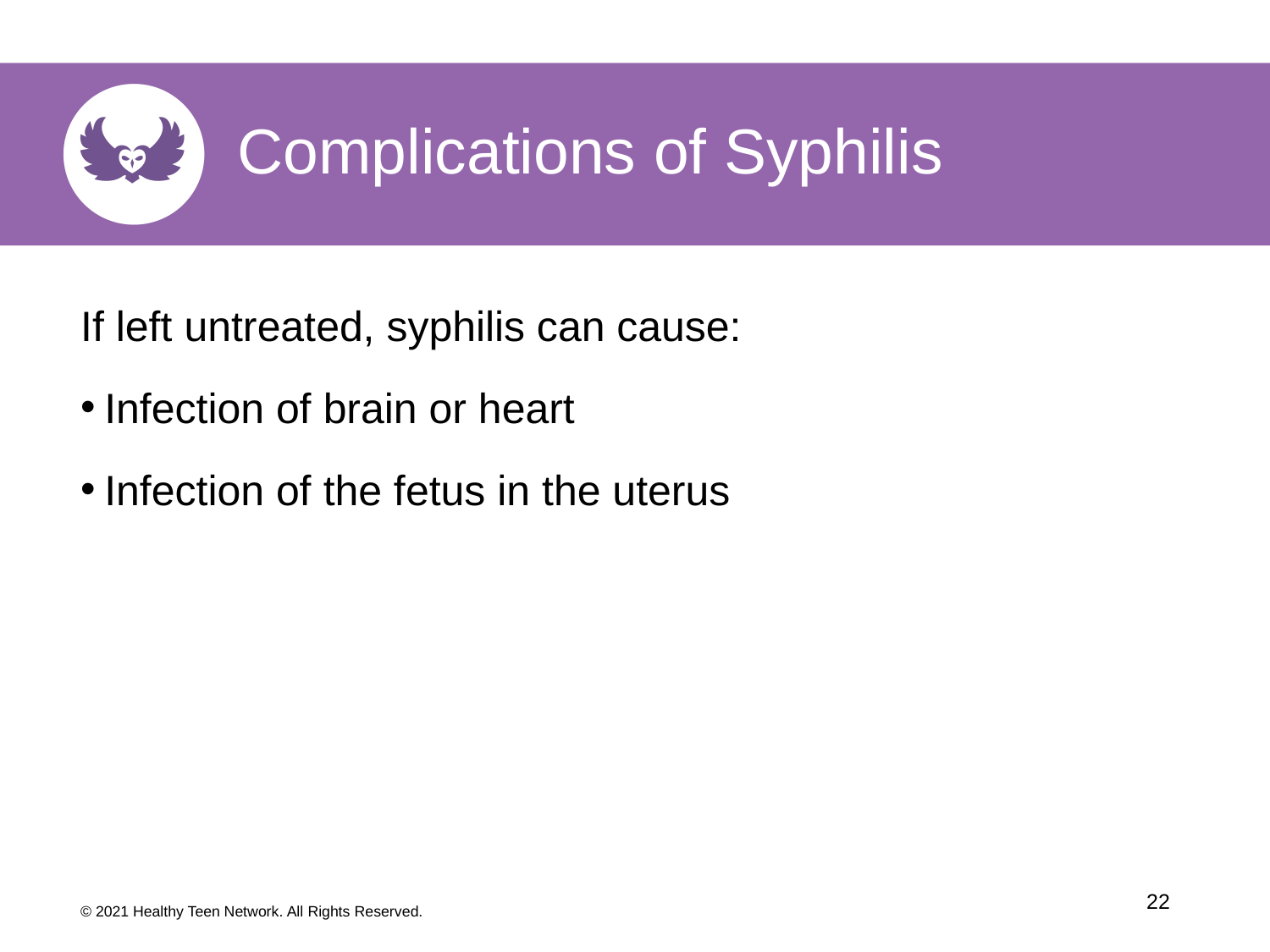

Complications of Syphilis
If left untreated, syphilis can cause:
Infection of brain or heart
Infection of the fetus in the uterus